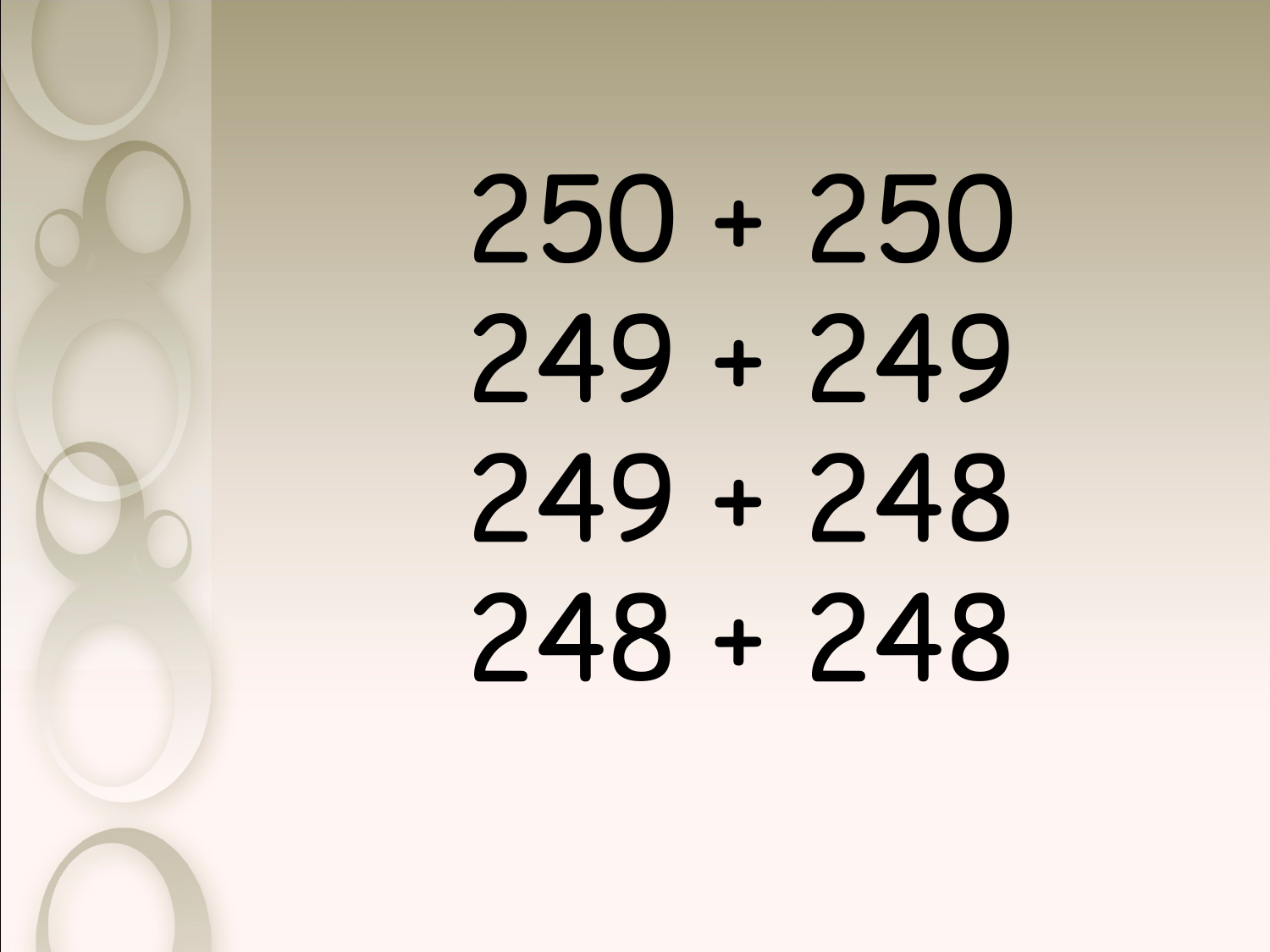

250 + 250
249 + 249
249 + 248
248 + 248